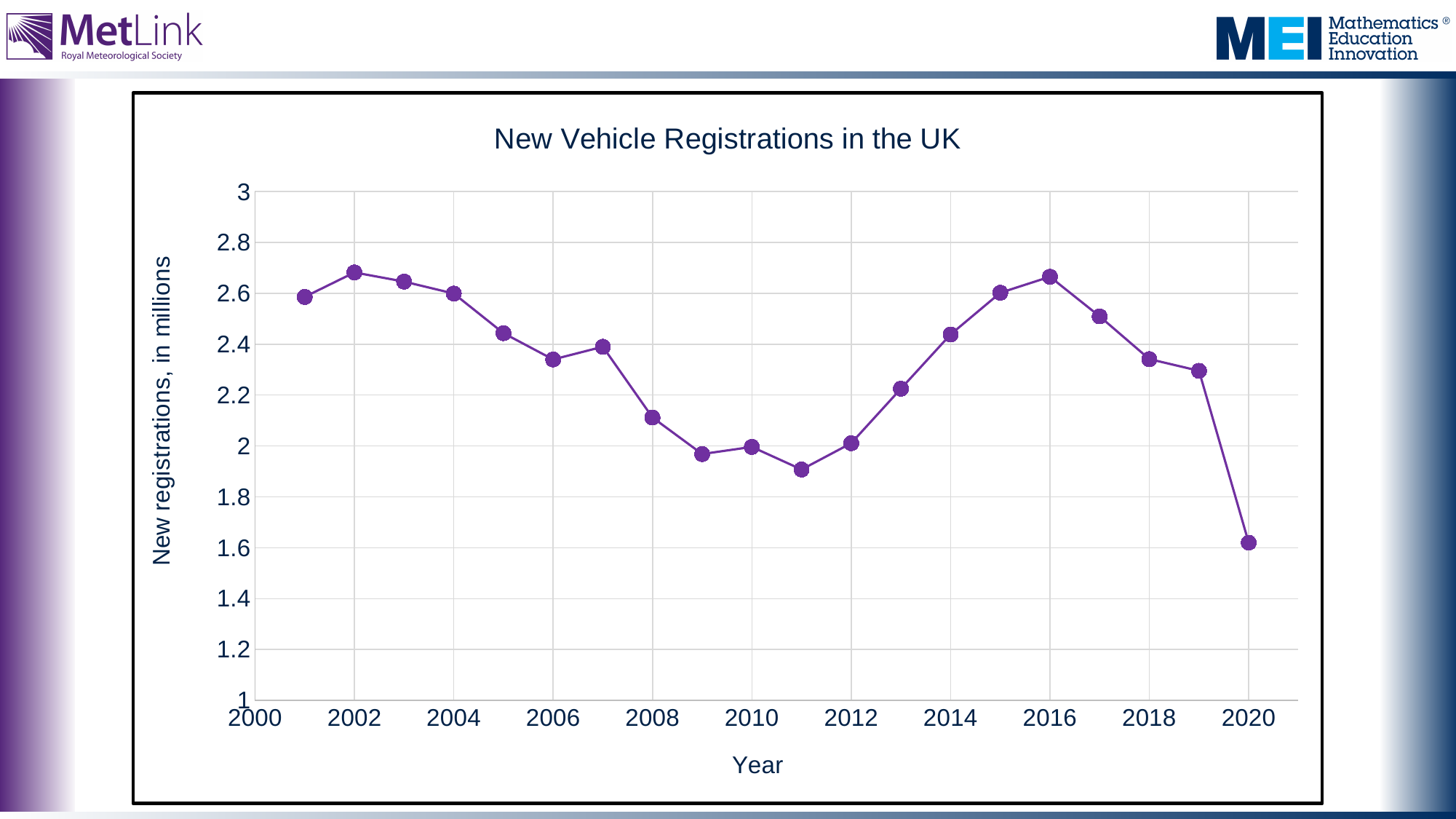

### Chart: New Vehicle Registrations in the UK

| Category | Millions |
|---|---|